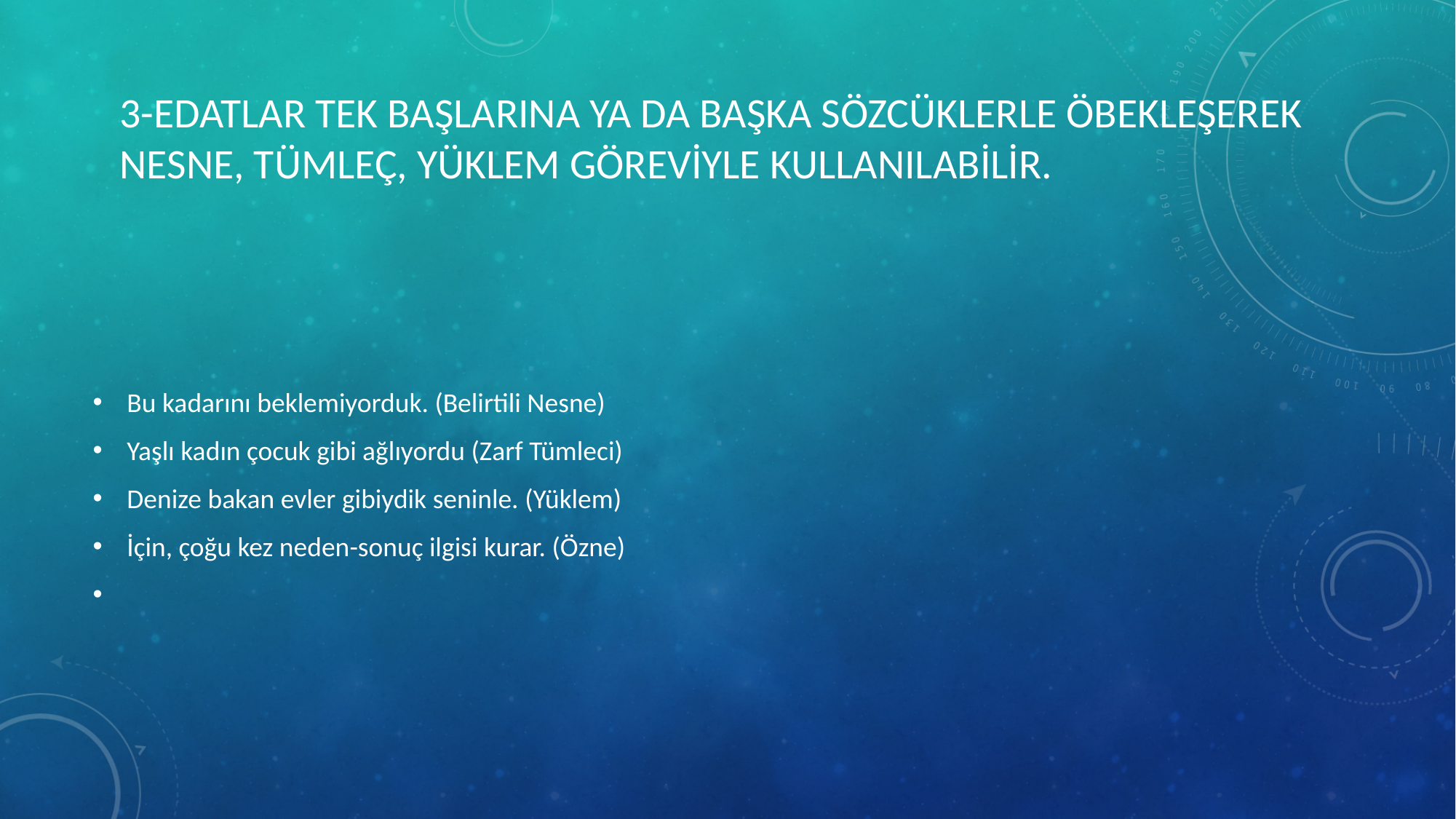

# 3-Edatlar tek başlarına ya da başka sözcüklerle öbekleşerek  nesne, tümleç, yüklem göreviyle kullanılabilir.

Bu kadarını beklemiyorduk. (Belirtili Nesne)
Yaşlı kadın çocuk gibi ağlıyordu (Zarf Tümleci)
Denize bakan evler gibiydik seninle. (Yüklem)
İçin, çoğu kez neden-sonuç ilgisi kurar. (Özne)